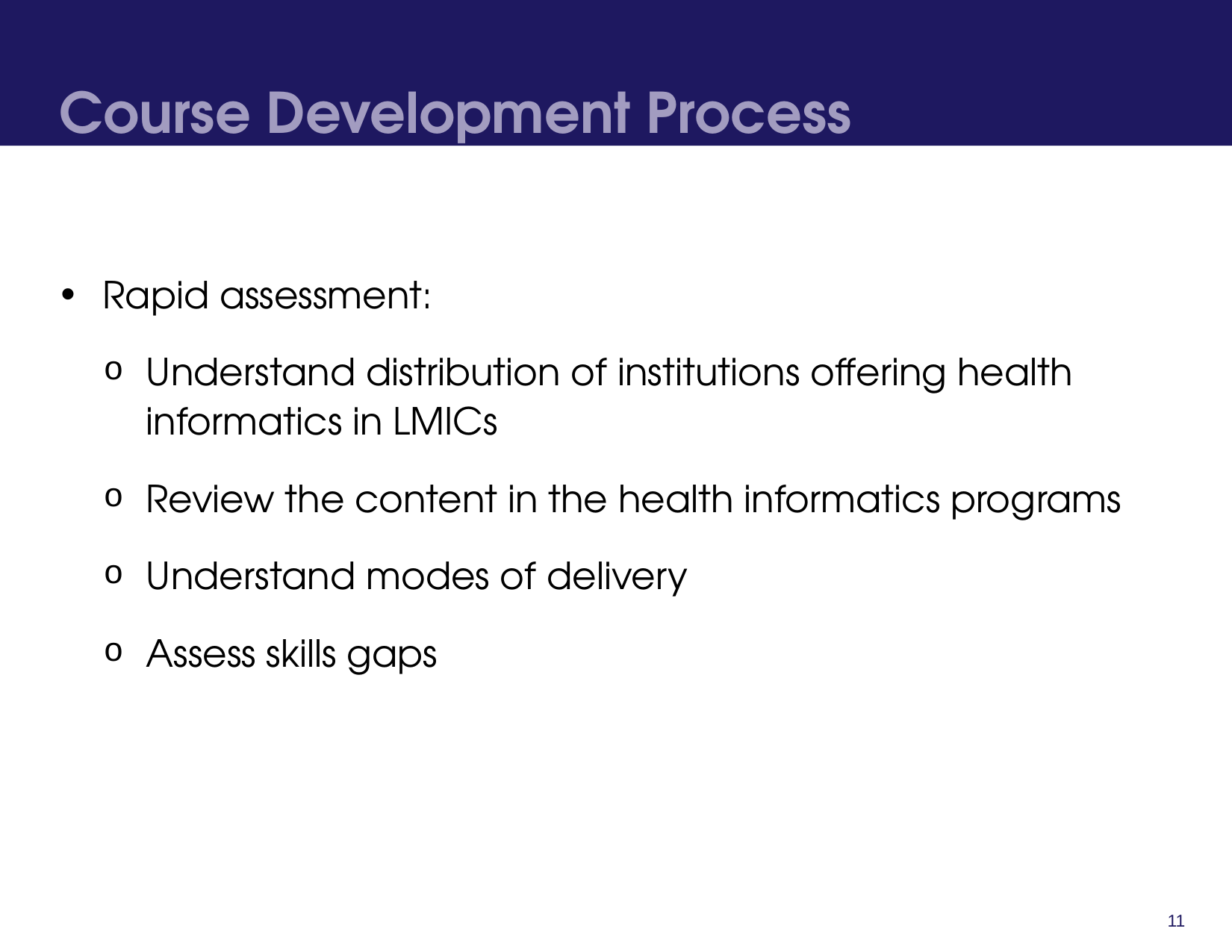

# Course Development Process
Rapid assessment:
Understand distribution of institutions offering health informatics in LMICs
Review the content in the health informatics programs
Understand modes of delivery
Assess skills gaps

11